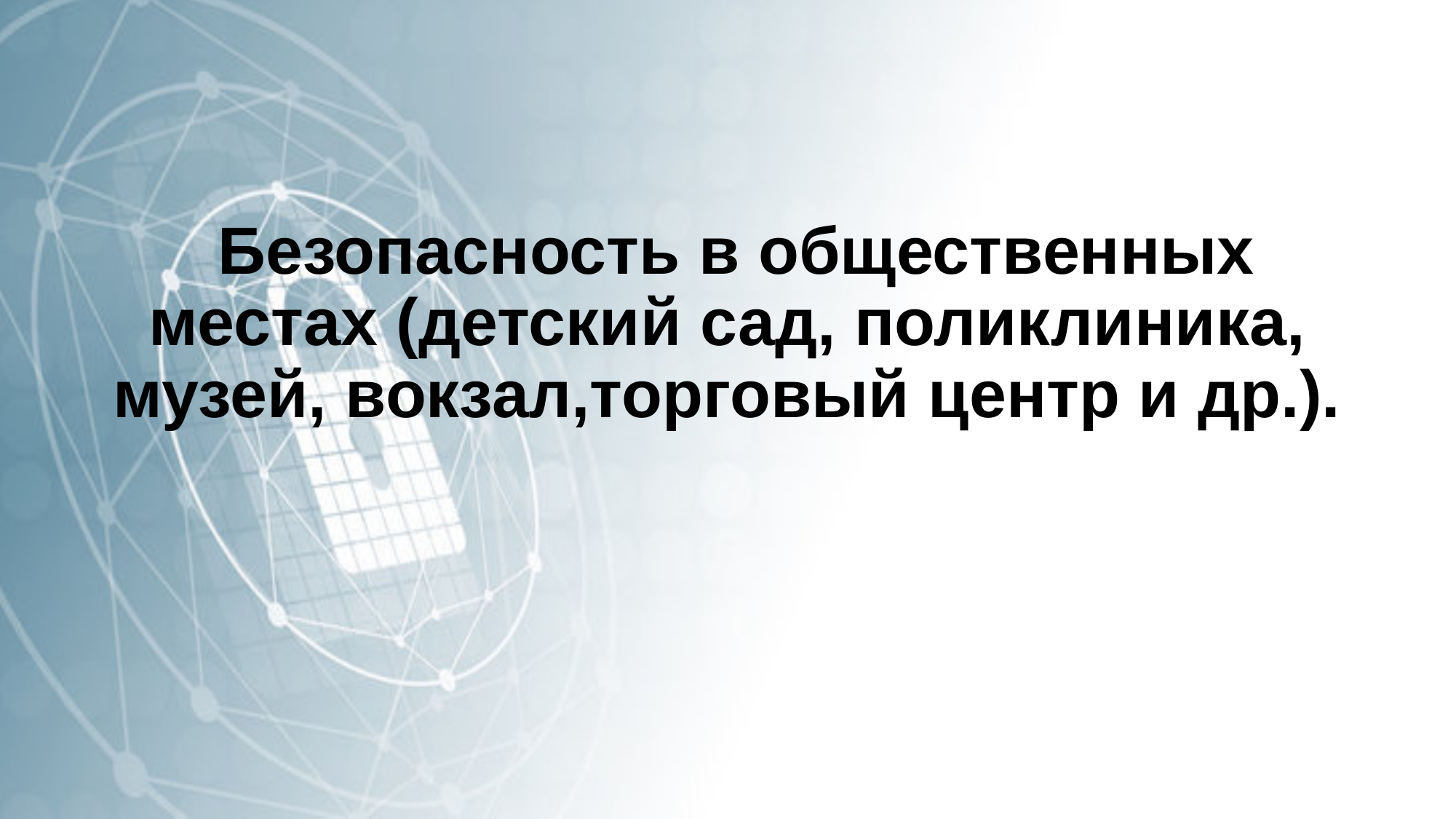

# Безопасность в общественных местах (детский сад, поликлиника, музей, вокзал,торговый центр и др.).